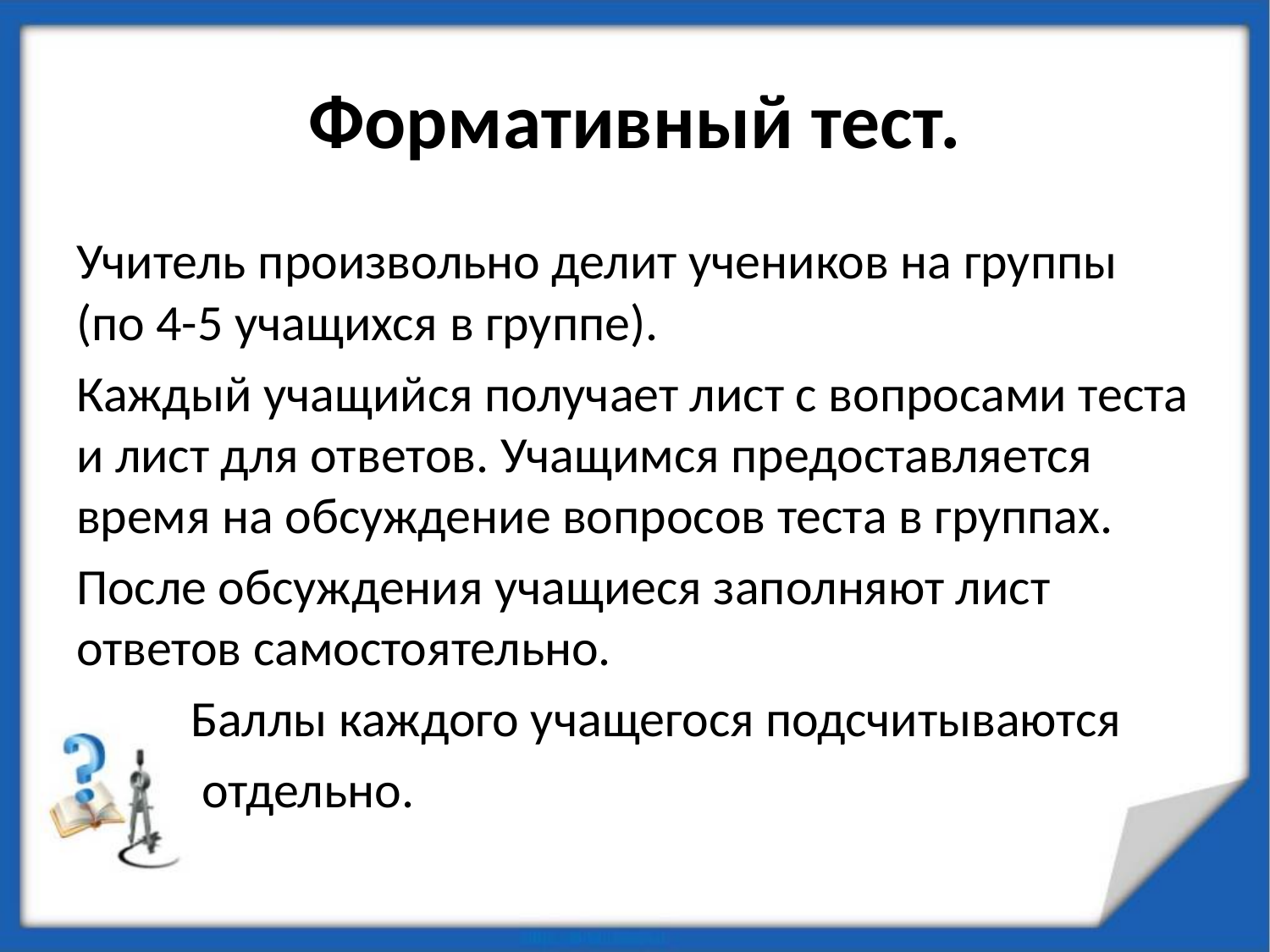

# Формативный тест.
Учитель произвольно делит учеников на группы (по 4-5 учащихся в группе).
Каждый учащийся получает лист с вопросами теста и лист для ответов. Учащимся предоставляется время на обсуждение вопросов теста в группах.
После обсуждения учащиеся заполняют лист ответов самостоятельно.
          Баллы каждого учащегося подсчитываются
           отдельно.